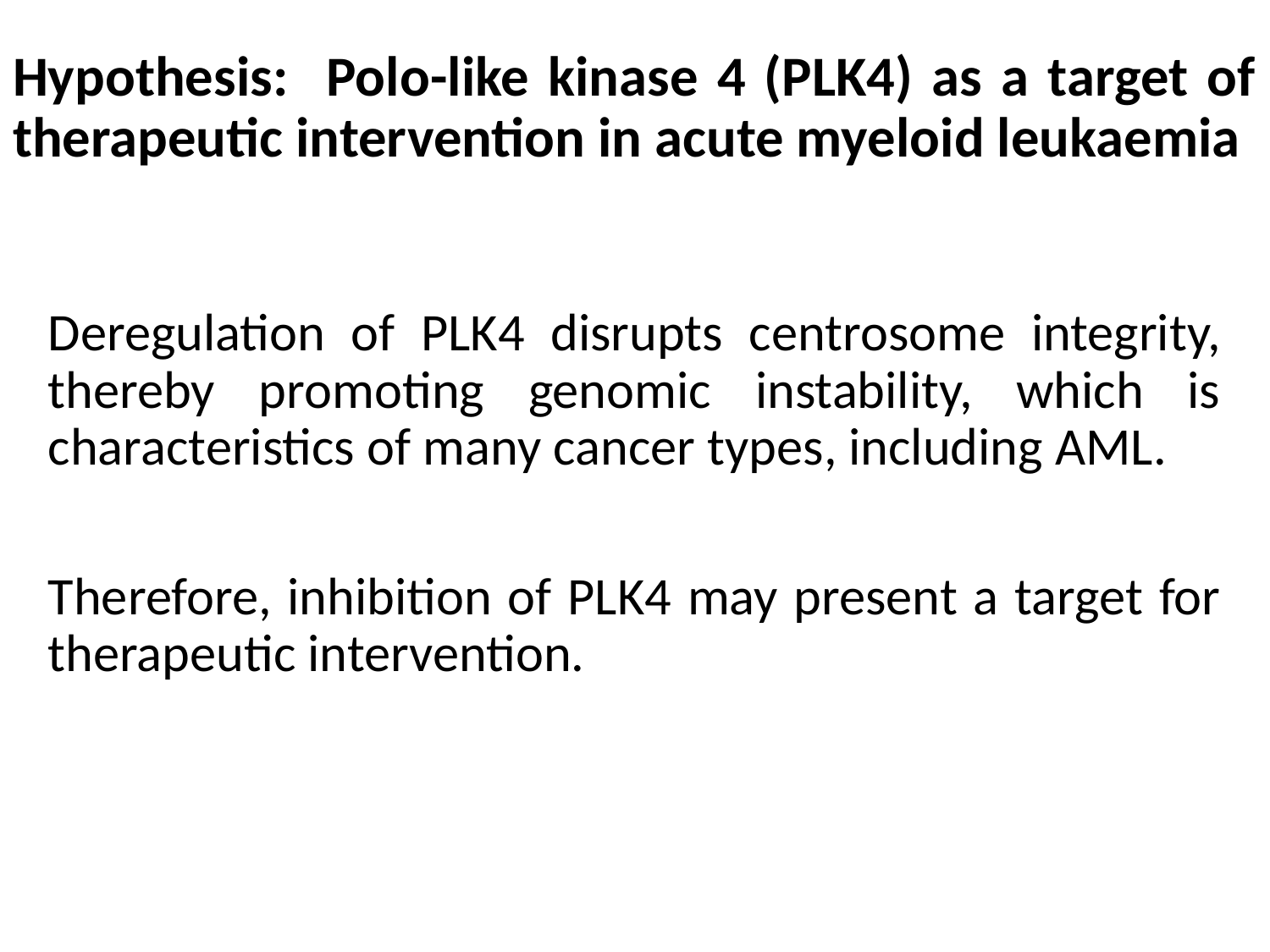

# Hypothesis:  Polo-like kinase 4 (PLK4) as a target of therapeutic intervention in acute myeloid leukaemia
Deregulation of PLK4 disrupts centrosome integrity, thereby promoting genomic instability, which is characteristics of many cancer types, including AML.

Therefore, inhibition of PLK4 may present a target for therapeutic intervention.